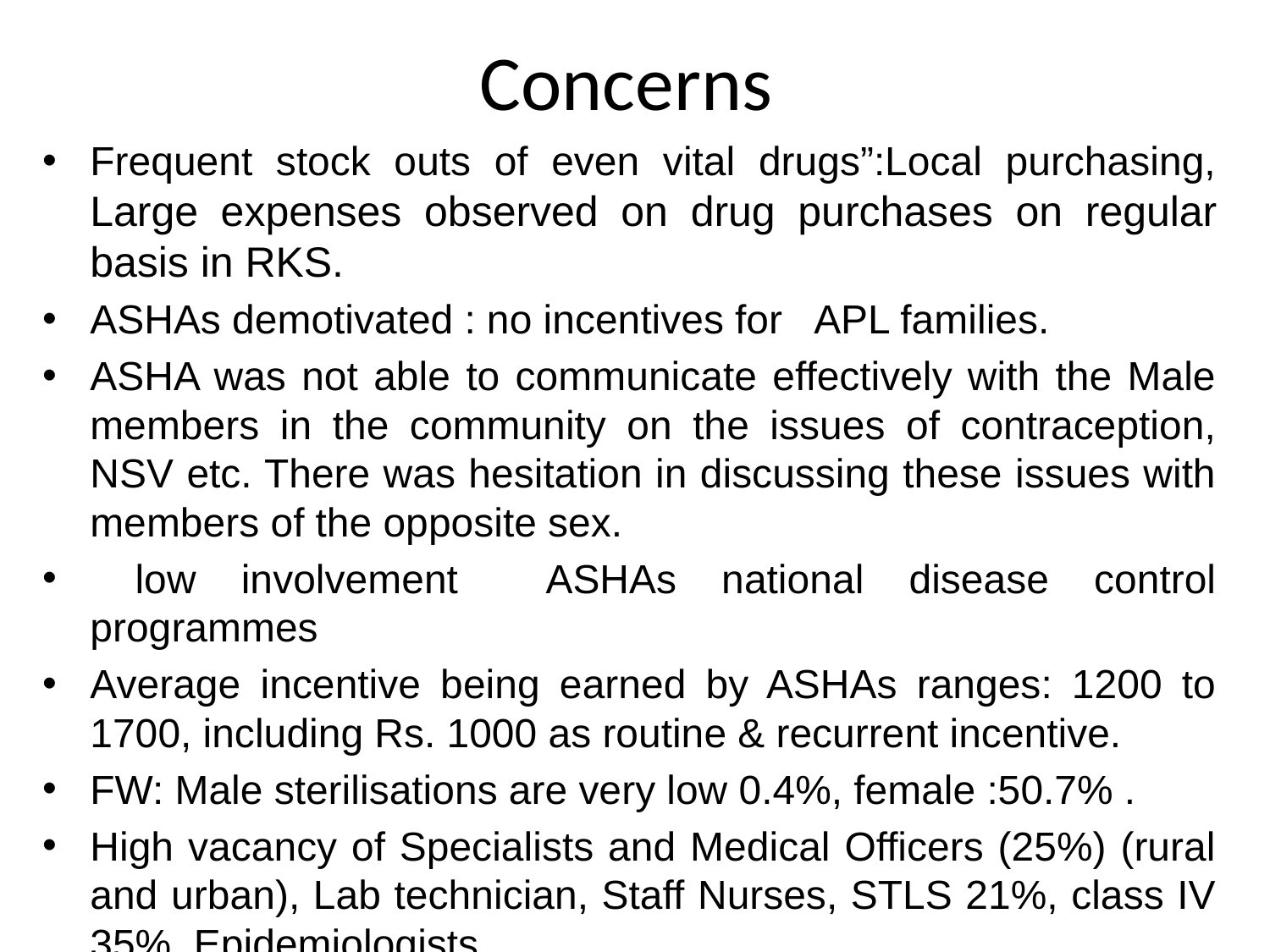

# Concerns
Frequent stock outs of even vital drugs”:Local purchasing, Large expenses observed on drug purchases on regular basis in RKS.
ASHAs demotivated : no incentives for   APL families.
ASHA was not able to communicate effectively with the Male members in the community on the issues of contraception, NSV etc. There was hesitation in discussing these issues with members of the opposite sex.
 low involvement  ASHAs national disease control programmes
Average incentive being earned by ASHAs ranges: 1200 to 1700, including Rs. 1000 as routine & recurrent incentive.
FW: Male sterilisations are very low 0.4%, female :50.7% .
High vacancy of Specialists and Medical Officers (25%) (rural and urban), Lab technician, Staff Nurses, STLS 21%, class IV 35%, Epidemiologists.